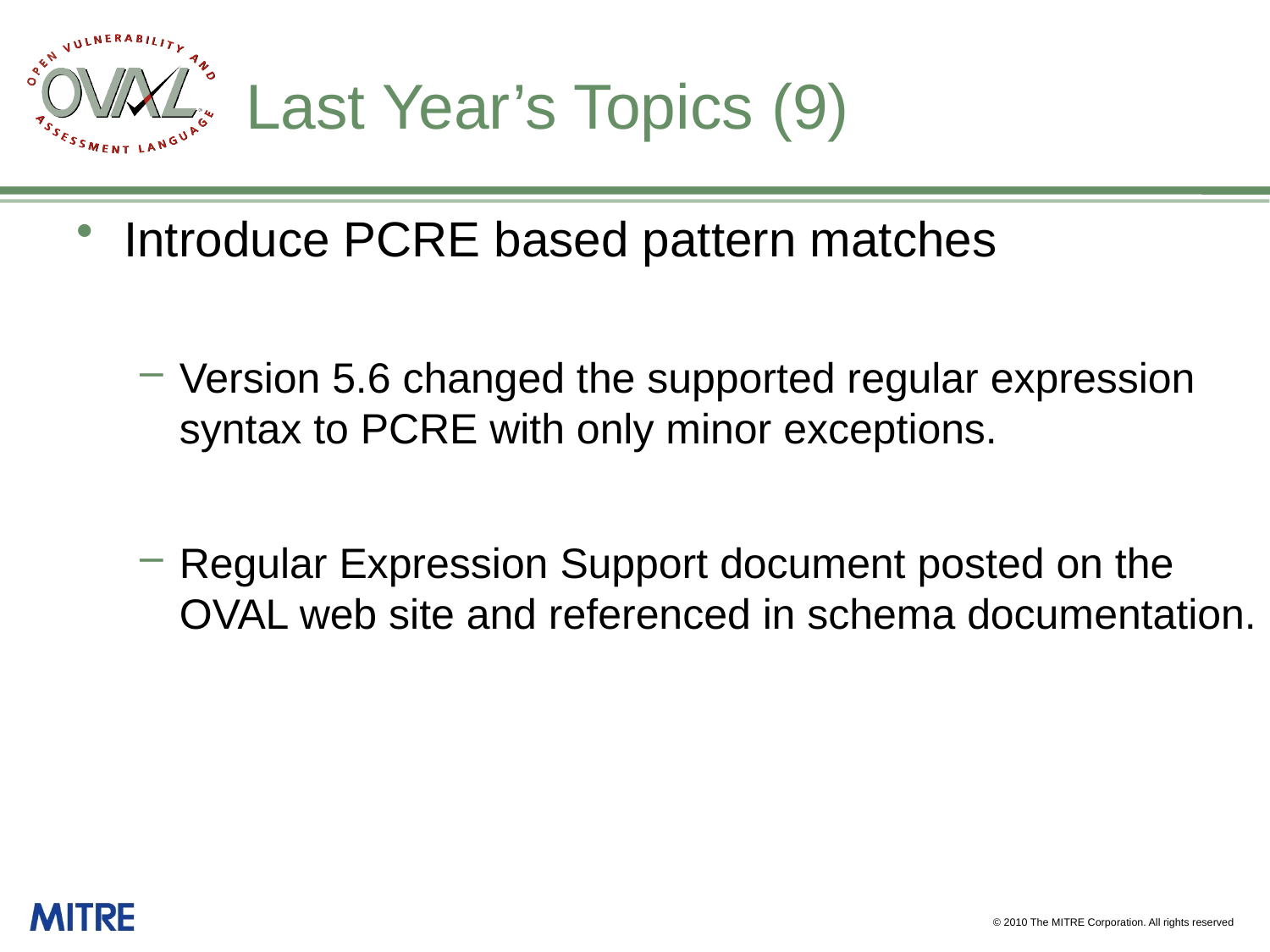

# Last Year’s Topics (9)
Introduce PCRE based pattern matches

Version 5.6 changed the supported regular expression syntax to PCRE with only minor exceptions.

Regular Expression Support document posted on the OVAL web site and referenced in schema documentation.